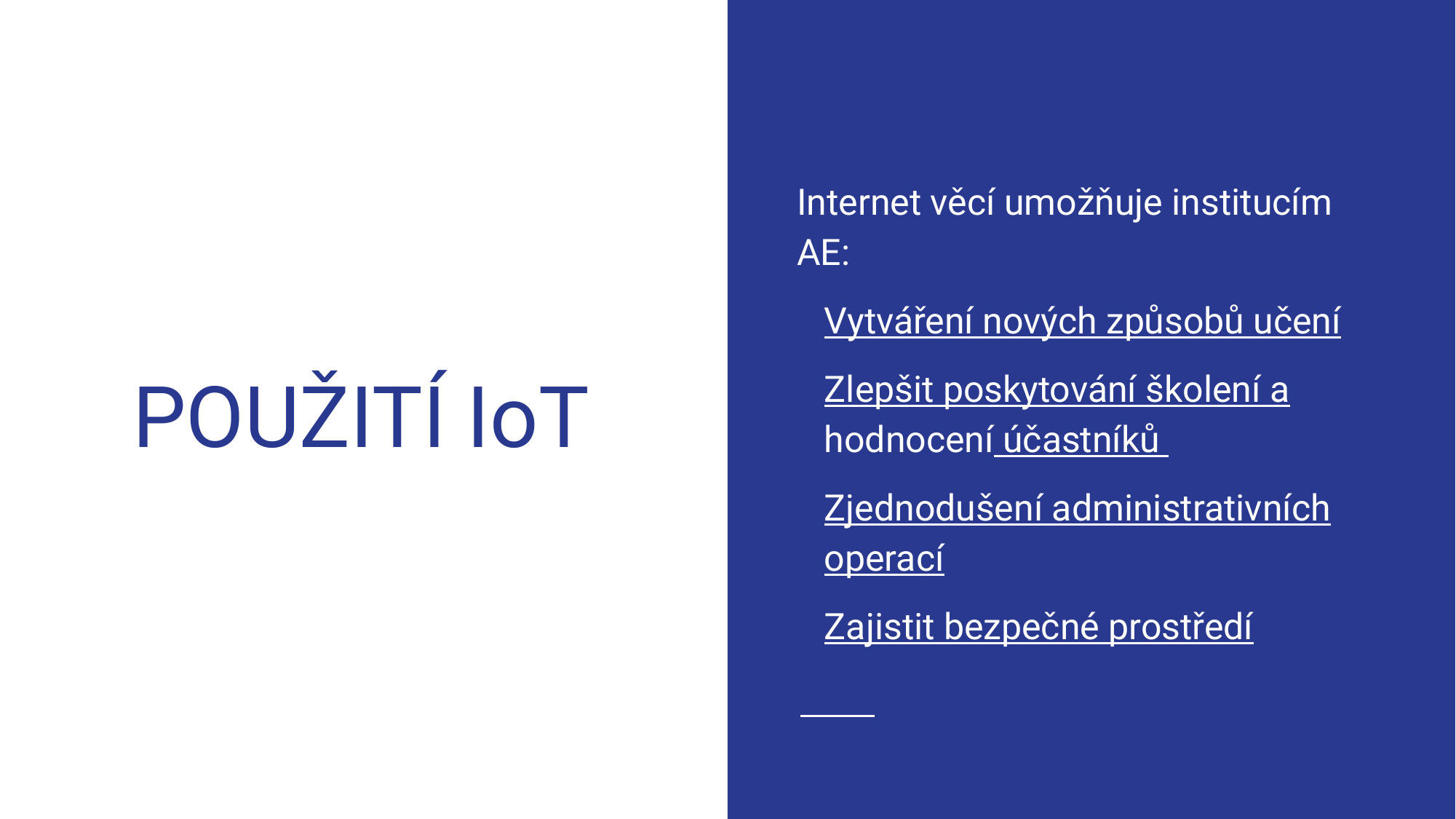

Internet věcí umožňuje institucím AE:
Vytváření nových způsobů učení
Zlepšit poskytování školení a hodnocení účastníků
Zjednodušení administrativních operací
Zajistit bezpečné prostředí
# POUŽITÍ IoT